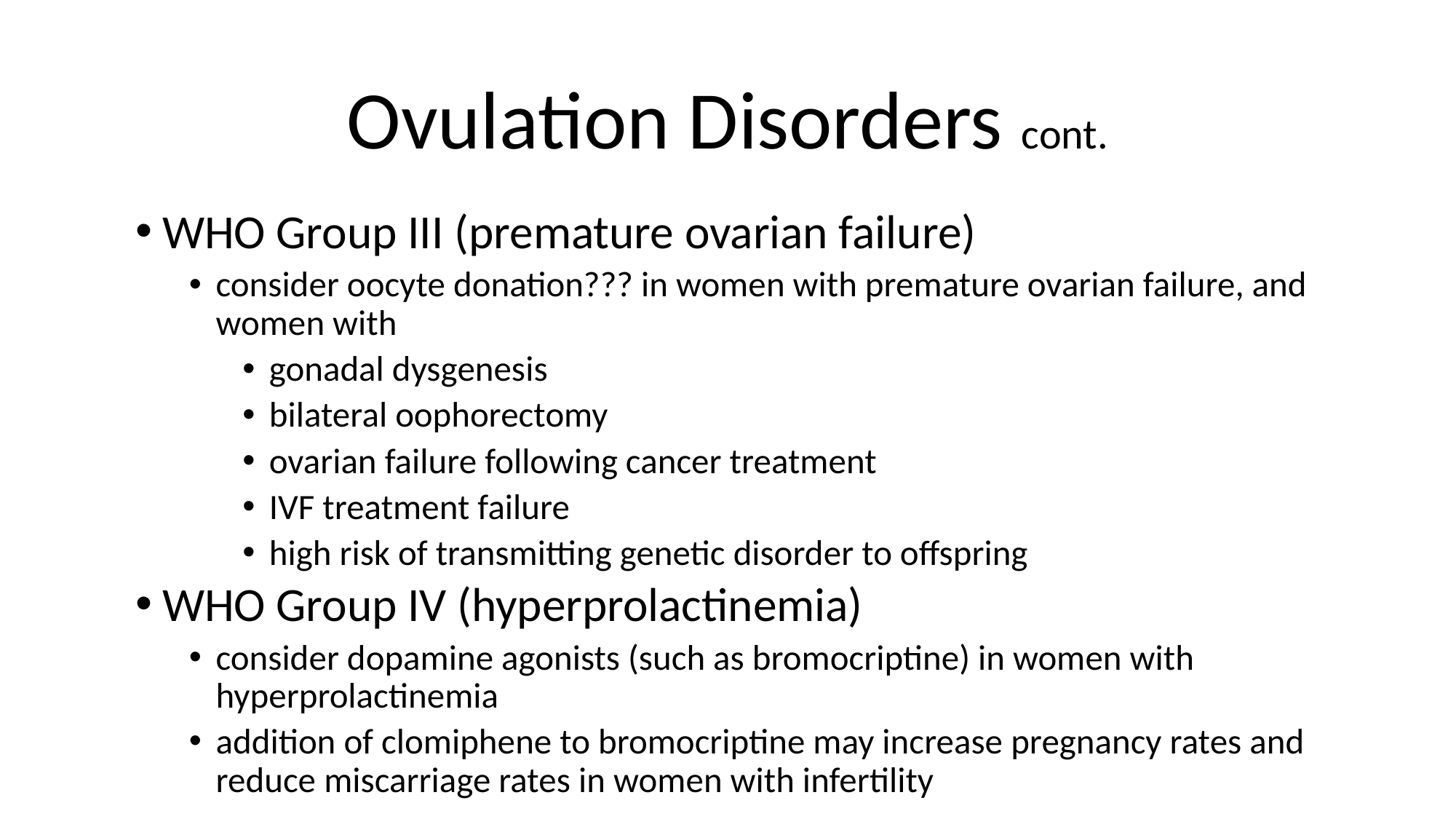

# Ovulation Disorders cont.
WHO Group III (premature ovarian failure)
consider oocyte donation??? in women with premature ovarian failure, and women with
gonadal dysgenesis
bilateral oophorectomy
ovarian failure following cancer treatment
IVF treatment failure
high risk of transmitting genetic disorder to offspring
WHO Group IV (hyperprolactinemia)
consider dopamine agonists (such as bromocriptine) in women with hyperprolactinemia
addition of clomiphene to bromocriptine may increase pregnancy rates and reduce miscarriage rates in women with infertility